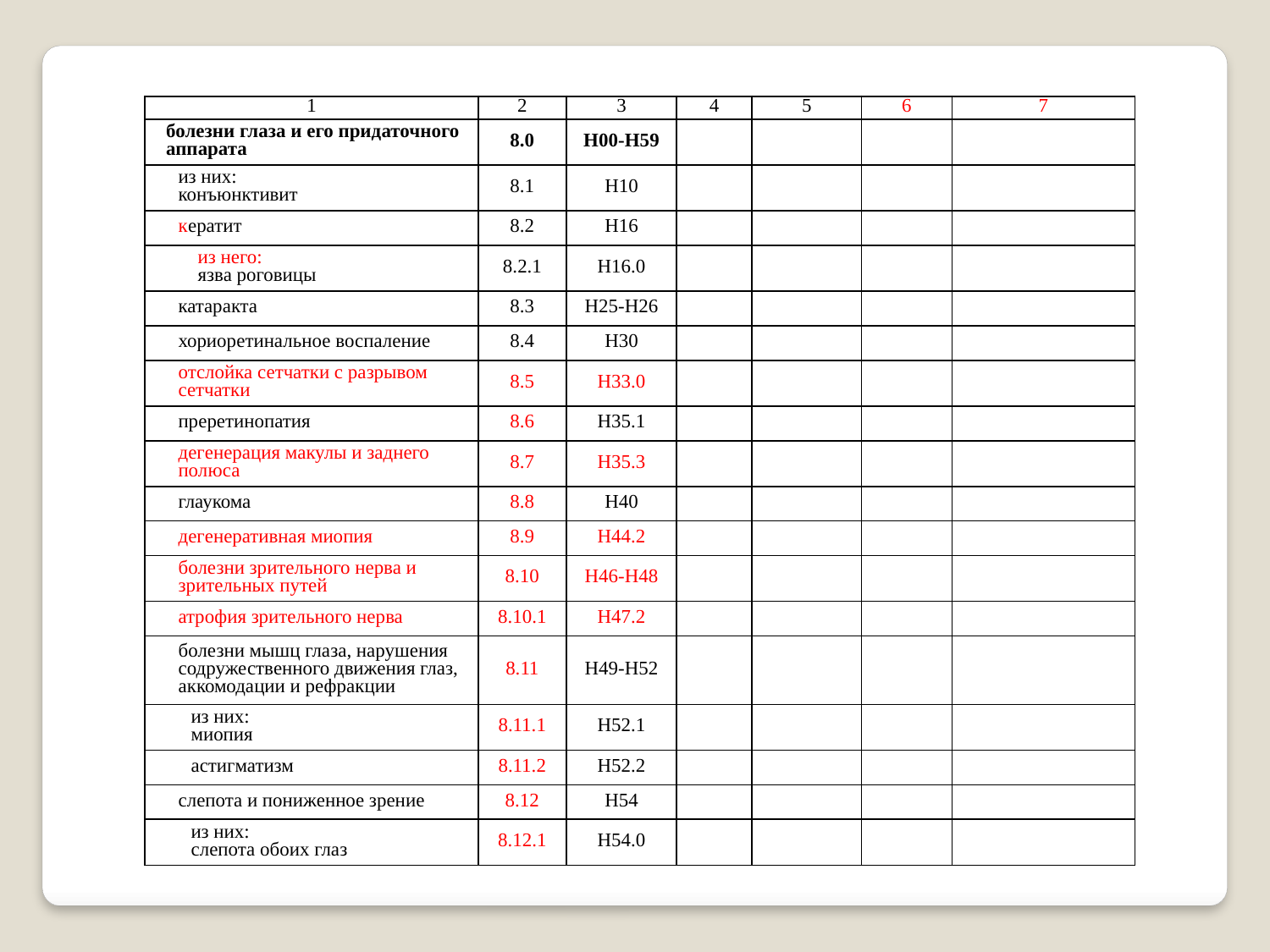

| 1 | 2 | 3 | 4 | 5 | 6 | 7 |
| --- | --- | --- | --- | --- | --- | --- |
| болезни глаза и его придаточного аппарата | 8.0 | H00-H59 |  |  |  |  |
| из них: конъюнктивит | 8.1 | Н10 |  |  |  |  |
| кератит | 8.2 | Н16 |  |  |  |  |
| из него: язва роговицы | 8.2.1 | Н16.0 |  |  |  |  |
| катаракта | 8.3 | H25-H26 |  |  |  |  |
| хориоретинальное воспаление | 8.4 | Н30 |  |  |  |  |
| отслойка сетчатки с разрывом сетчатки | 8.5 | Н33.0 |  |  |  |  |
| преретинопатия | 8.6 | Н35.1 |  |  |  |  |
| дегенерация макулы и заднего полюса | 8.7 | Н35.3 |  |  |  |  |
| глаукома | 8.8 | Н40 |  |  |  |  |
| дегенеративная миопия | 8.9 | Н44.2 |  |  |  |  |
| болезни зрительного нерва и зрительных путей | 8.10 | Н46-Н48 |  |  |  |  |
| атрофия зрительного нерва | 8.10.1 | Н47.2 |  |  |  |  |
| болезни мышц глаза, нарушения содружественного движения глаз, аккомодации и рефракции | 8.11 | H49-H52 |  |  |  |  |
| из них: миопия | 8.11.1 | H52.1 |  |  |  |  |
| астигматизм | 8.11.2 | H52.2 |  |  |  |  |
| слепота и пониженное зрение | 8.12 | Н54 |  |  |  |  |
| из них: слепота обоих глаз | 8.12.1 | Н54.0 |  |  |  |  |